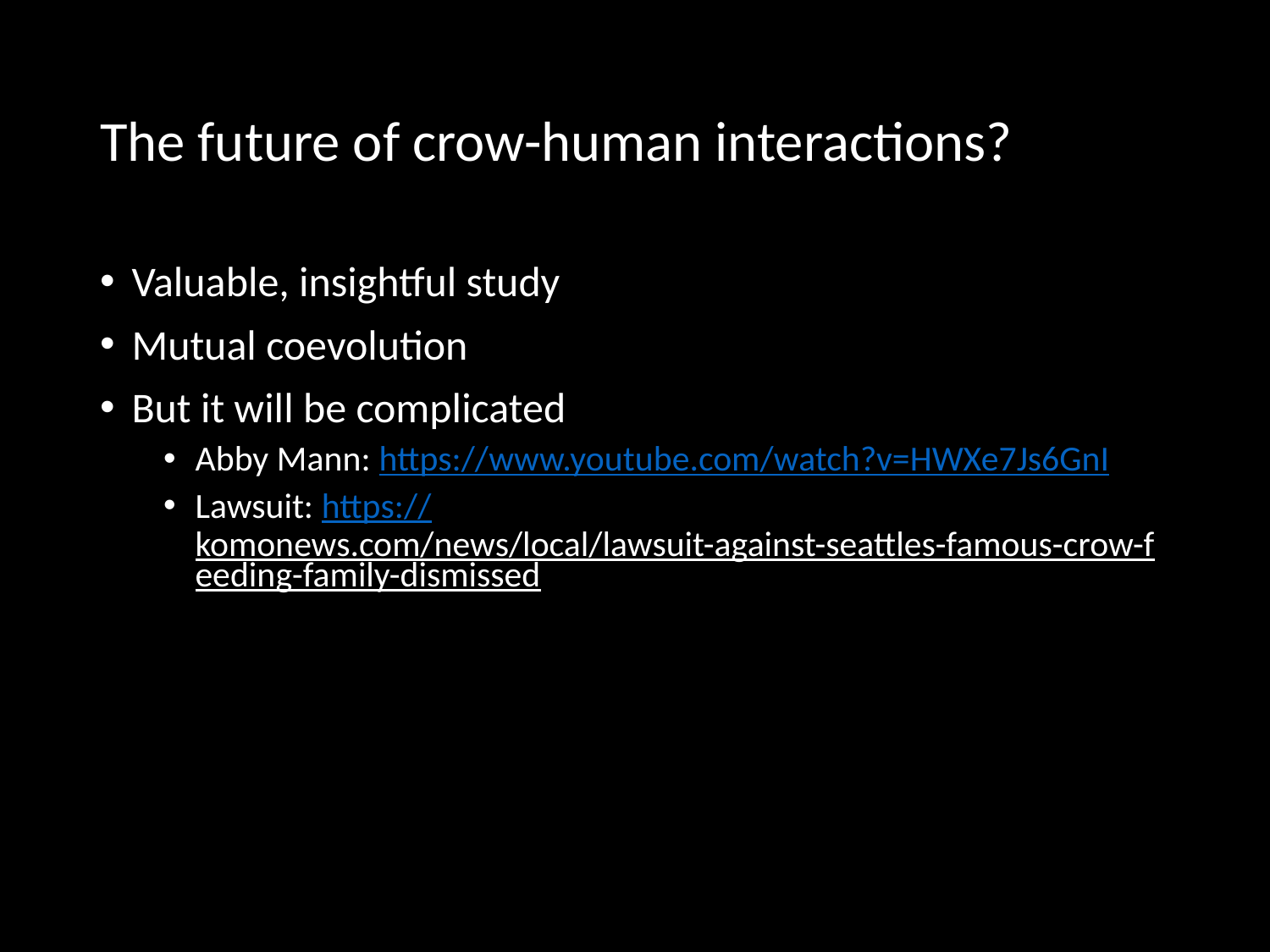

# The future of crow-human interactions?
Valuable, insightful study
Mutual coevolution
But it will be complicated
Abby Mann: https://www.youtube.com/watch?v=HWXe7Js6GnI
Lawsuit: https://komonews.com/news/local/lawsuit-against-seattles-famous-crow-feeding-family-dismissed